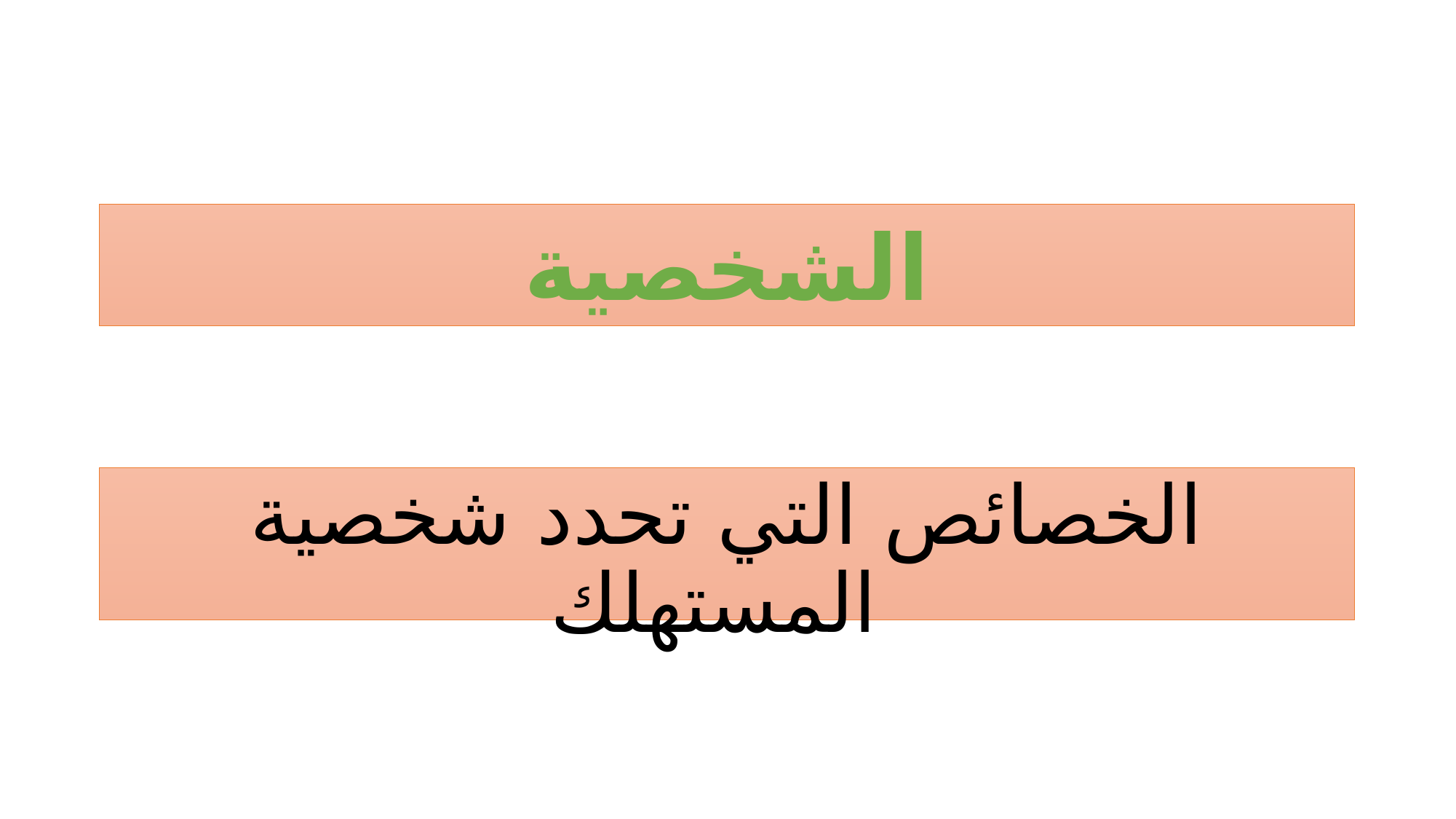

# الشخصية
الخصائص التي تحدد شخصية المستهلك